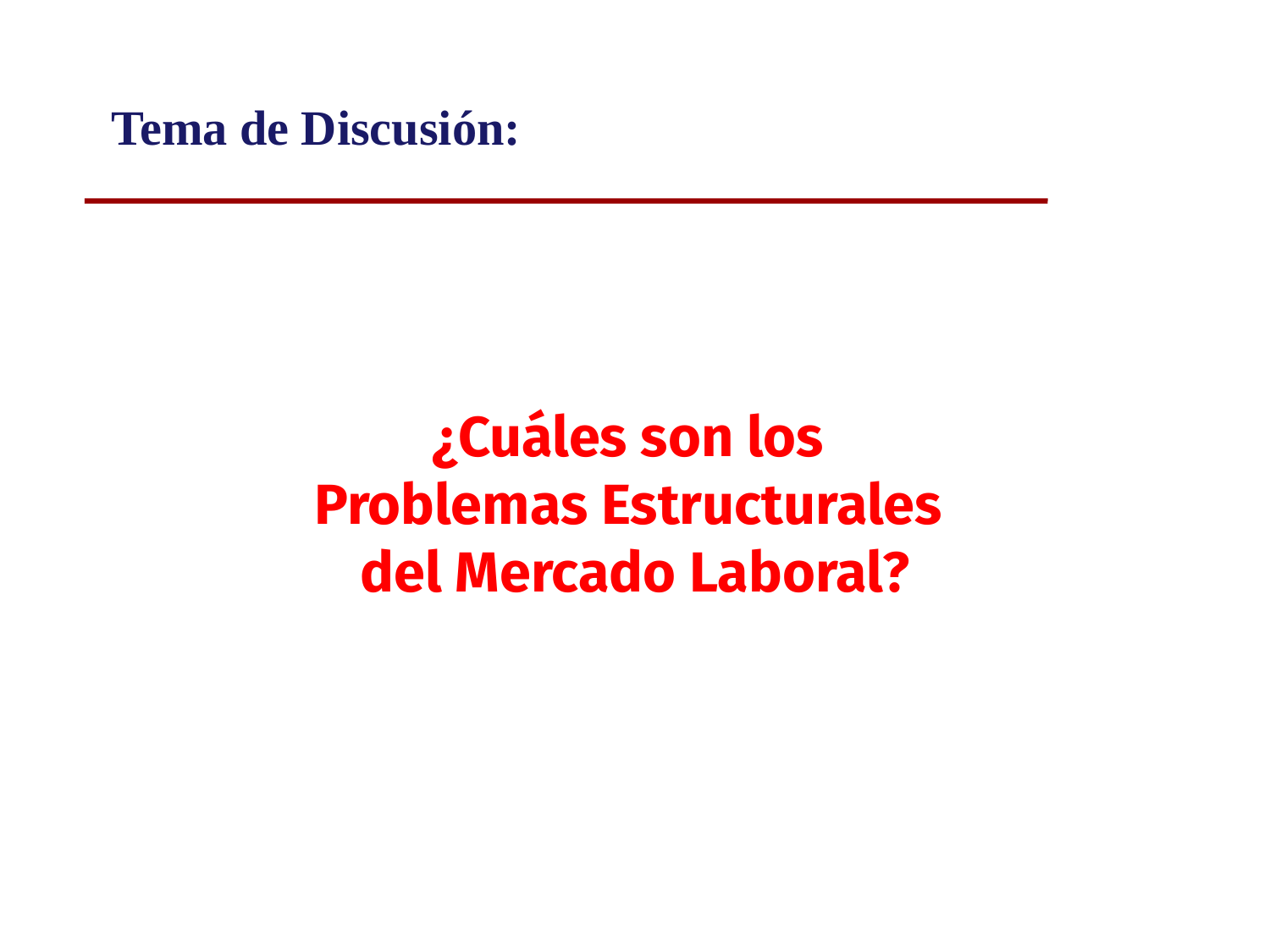

Tema de Discusión:

¿Cuáles son los
Problemas Estructurales
del Mercado Laboral?